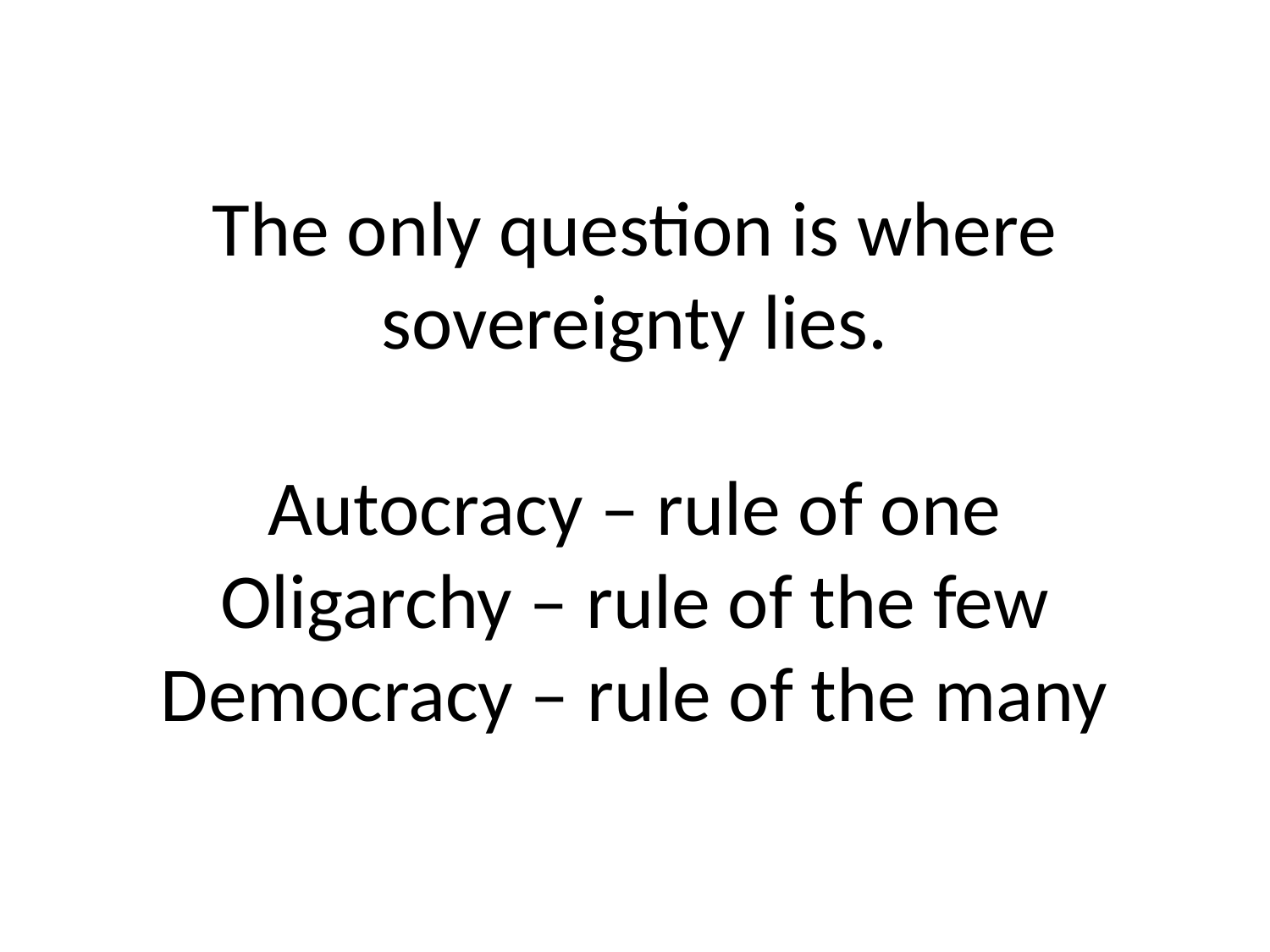

# The only question is where sovereignty lies. Autocracy – rule of one Oligarchy – rule of the few Democracy – rule of the many